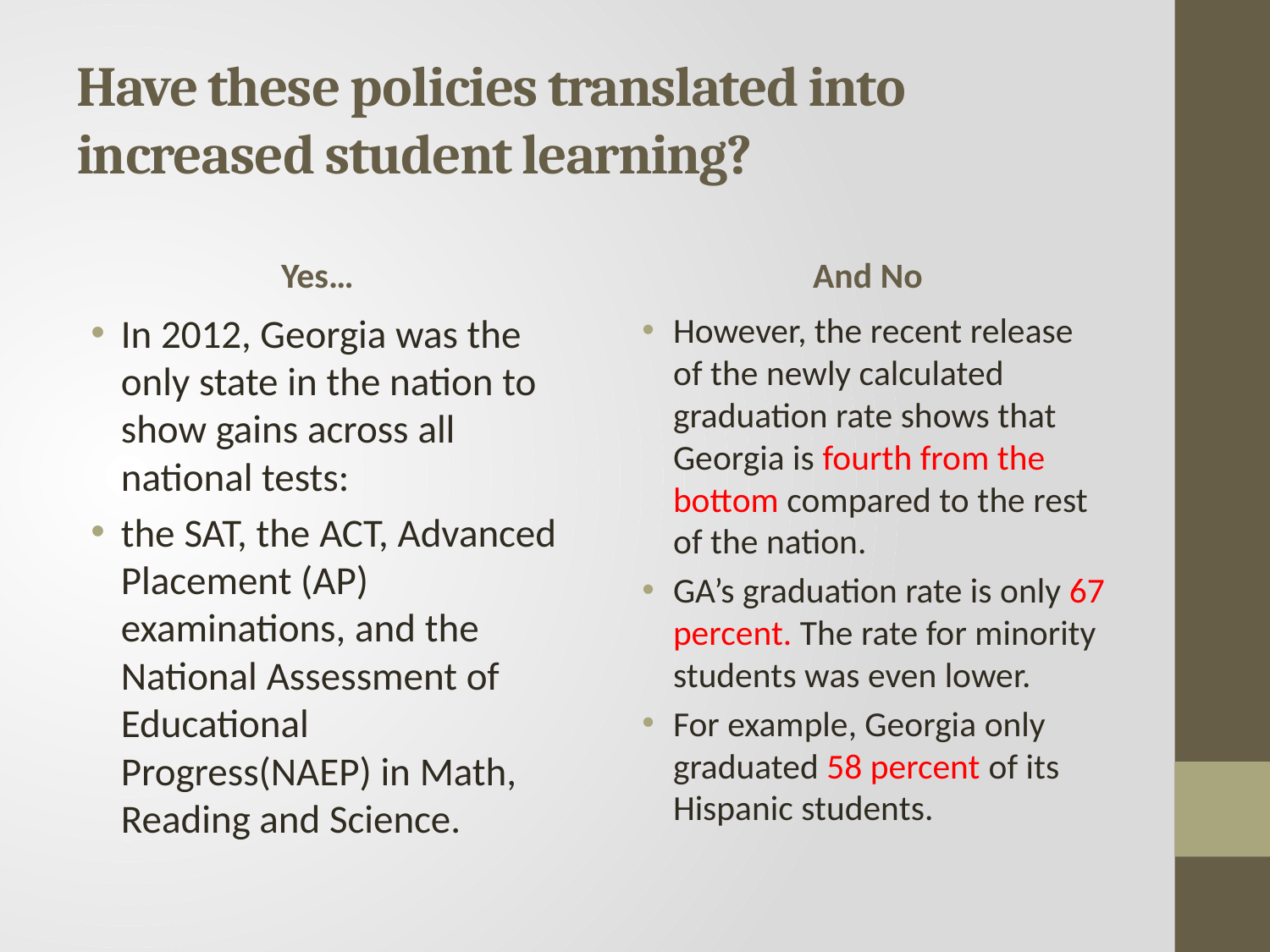

# Have these policies translated into increased student learning?
Yes…
And No
In 2012, Georgia was the only state in the nation to show gains across all national tests:
the SAT, the ACT, Advanced Placement (AP) examinations, and the National Assessment of Educational Progress(NAEP) in Math, Reading and Science.
However, the recent release of the newly calculated graduation rate shows that Georgia is fourth from the bottom compared to the rest of the nation.
GA’s graduation rate is only 67 percent. The rate for minority students was even lower.
For example, Georgia only graduated 58 percent of its Hispanic students.